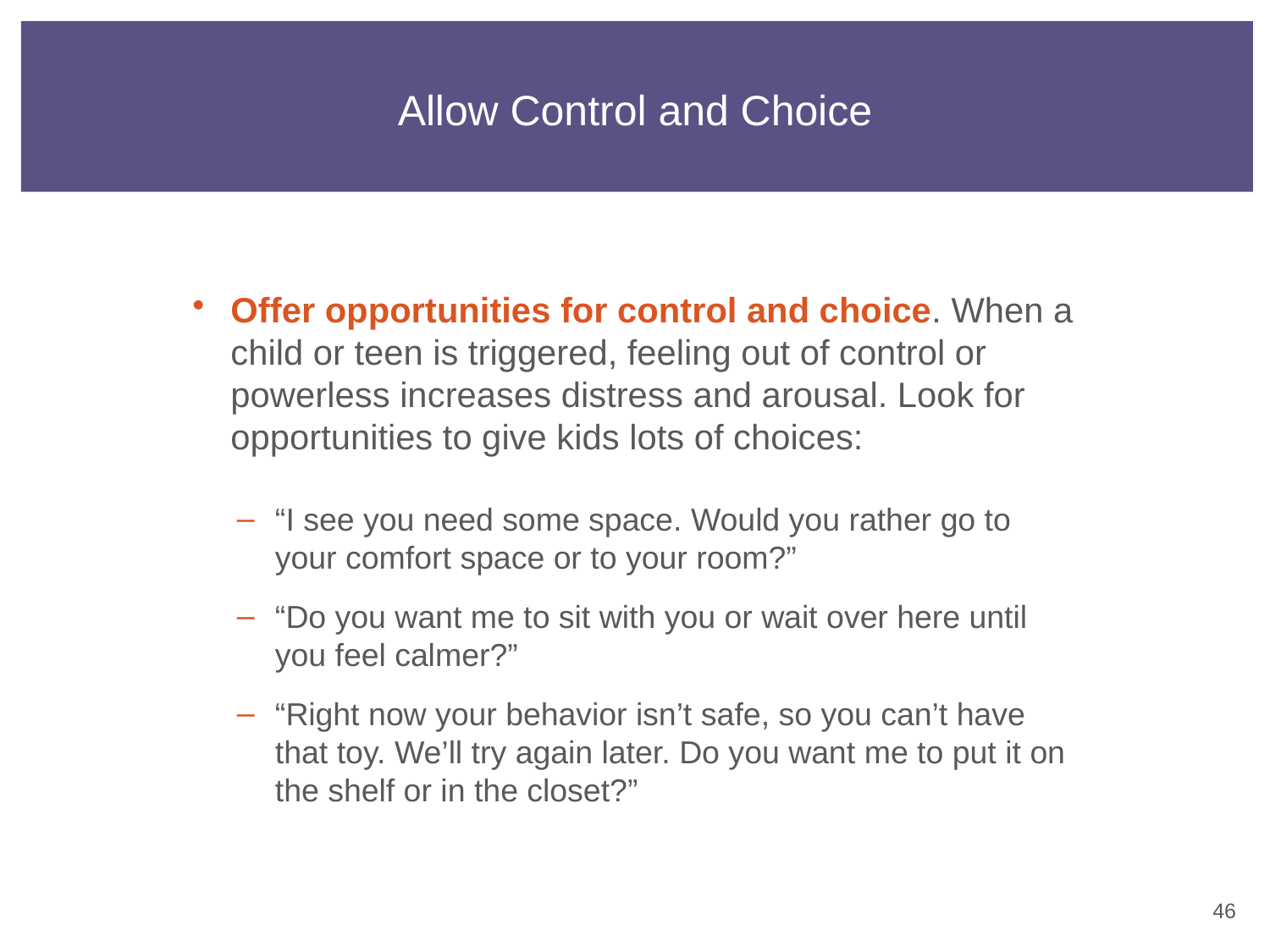

# Allow Control and Choice
Offer opportunities for control and choice. When a child or teen is triggered, feeling out of control or powerless increases distress and arousal. Look for opportunities to give kids lots of choices:
“I see you need some space. Would you rather go to your comfort space or to your room?”
“Do you want me to sit with you or wait over here until you feel calmer?”
“Right now your behavior isn’t safe, so you can’t have that toy. We’ll try again later. Do you want me to put it on the shelf or in the closet?”

46